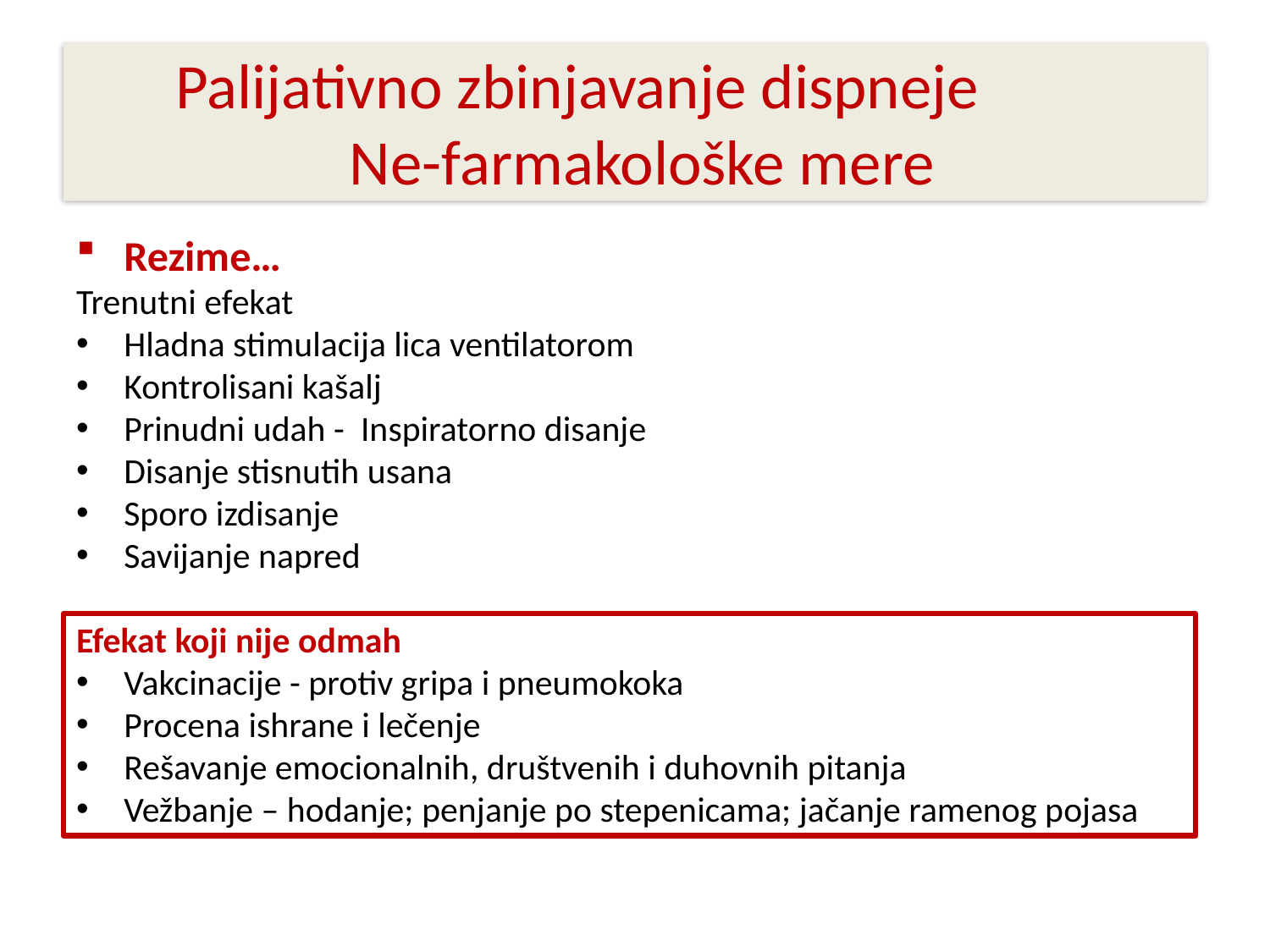

#
Palijativno zbinjavanje dispneje
 Ne-farmakološke mere
Rezime…
Trenutni efekat
Hladna stimulacija lica ventilatorom
Kontrolisani kašalj
Prinudni udah -  Inspiratorno disanje
Disanje stisnutih usana
Sporo izdisanje
Savijanje napred

Efekat koji nije odmah
Vakcinacije - protiv gripa i pneumokoka
Procena ishrane i lečenje
Rešavanje emocionalnih, društvenih i duhovnih pitanja
Vežbanje – hodanje; penjanje po stepenicama; jačanje ramenog pojasa